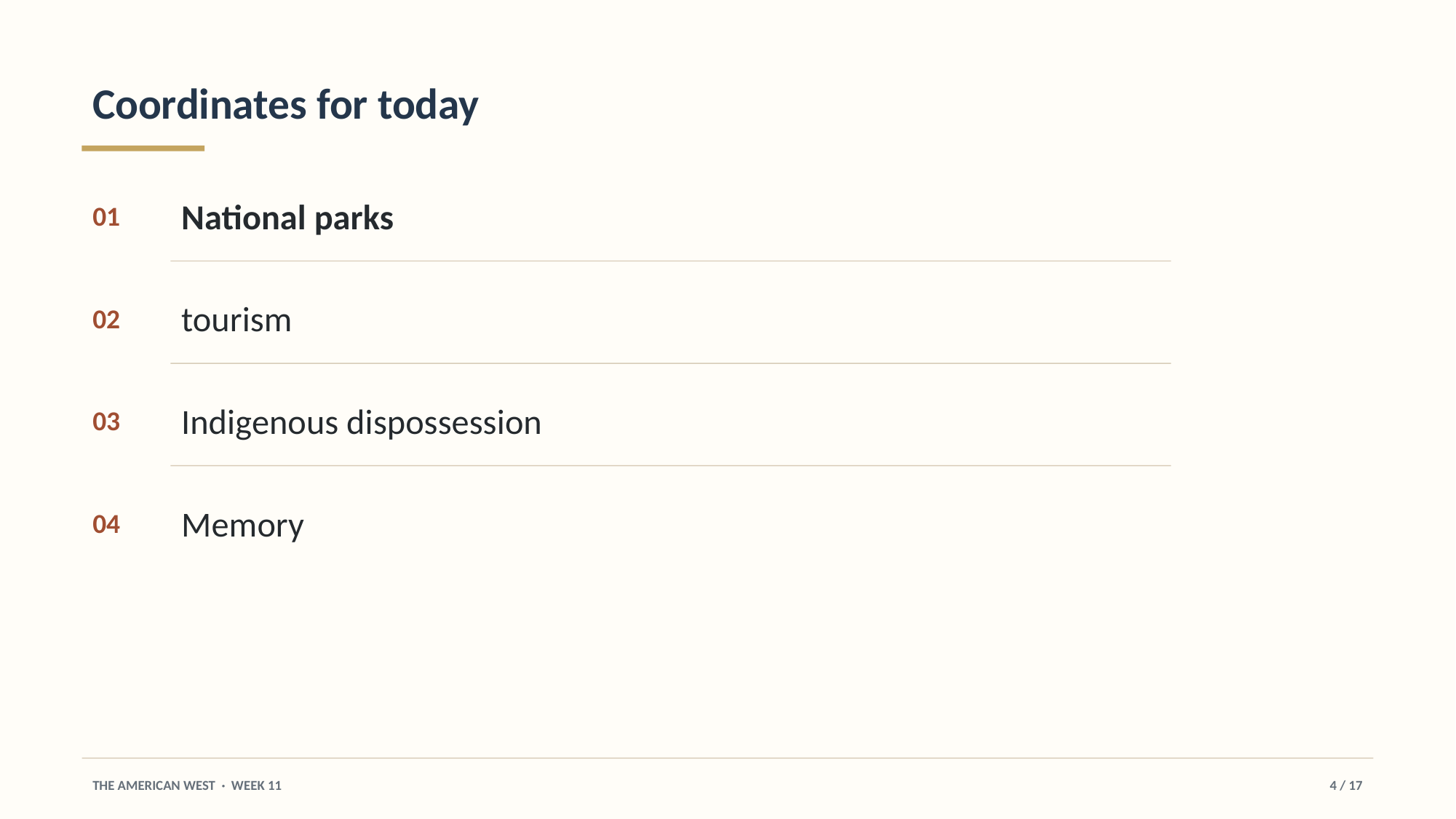

Coordinates for today

National parks
01

tourism
02

Indigenous dispossession
03

Memory
04

THE AMERICAN WEST  ·  WEEK 11
4 / 17